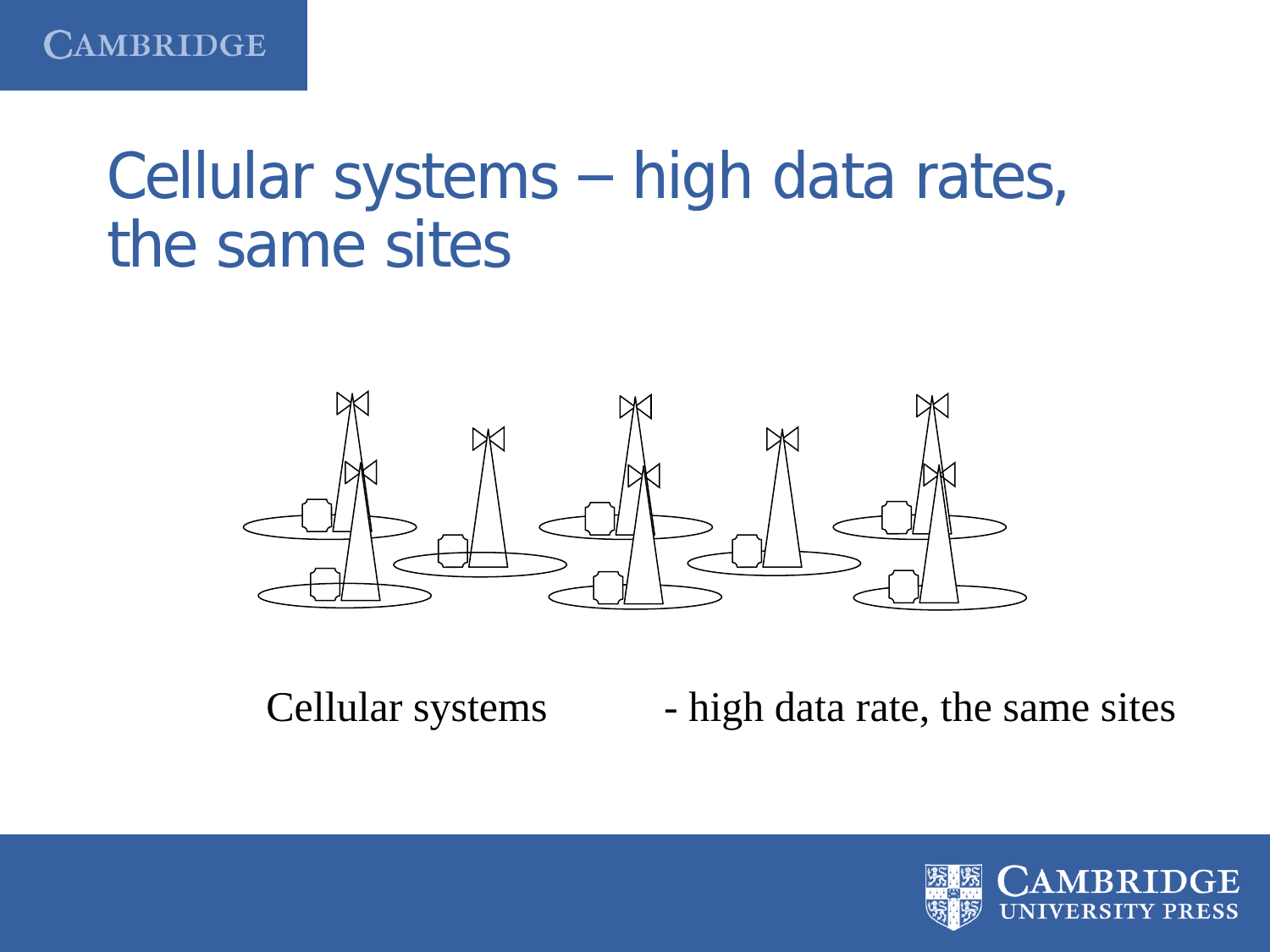

# Cellular systems – high data rates, the same sites

Cellular systems           - high data rate, the same sites